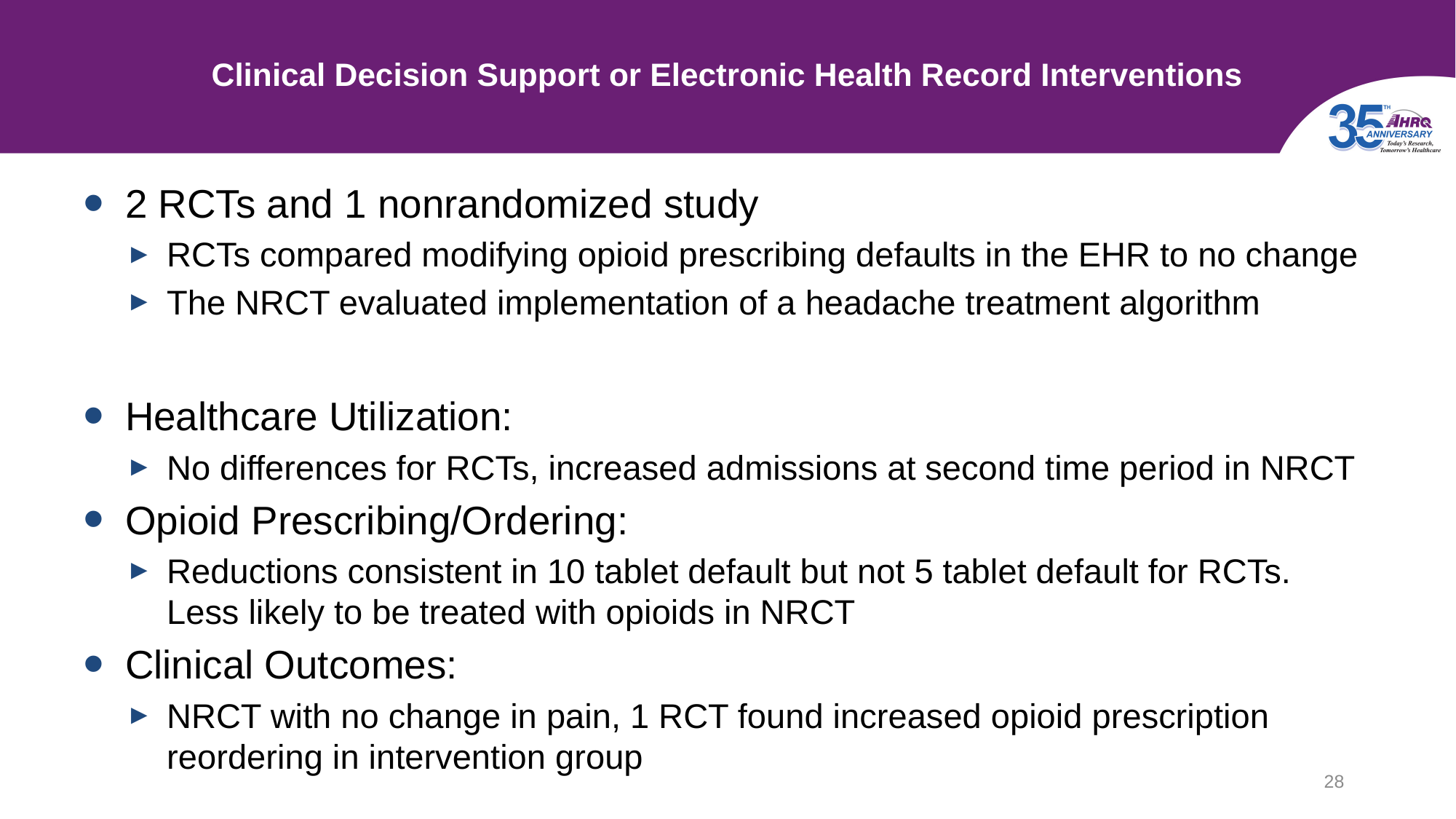

# Clinical Decision Support or Electronic Health Record Interventions
2 RCTs and 1 nonrandomized study
RCTs compared modifying opioid prescribing defaults in the EHR to no change
The NRCT evaluated implementation of a headache treatment algorithm

Healthcare Utilization:
No differences for RCTs, increased admissions at second time period in NRCT
Opioid Prescribing/Ordering:
Reductions consistent in 10 tablet default but not 5 tablet default for RCTs. Less likely to be treated with opioids in NRCT
Clinical Outcomes:
NRCT with no change in pain, 1 RCT found increased opioid prescription reordering in intervention group

28